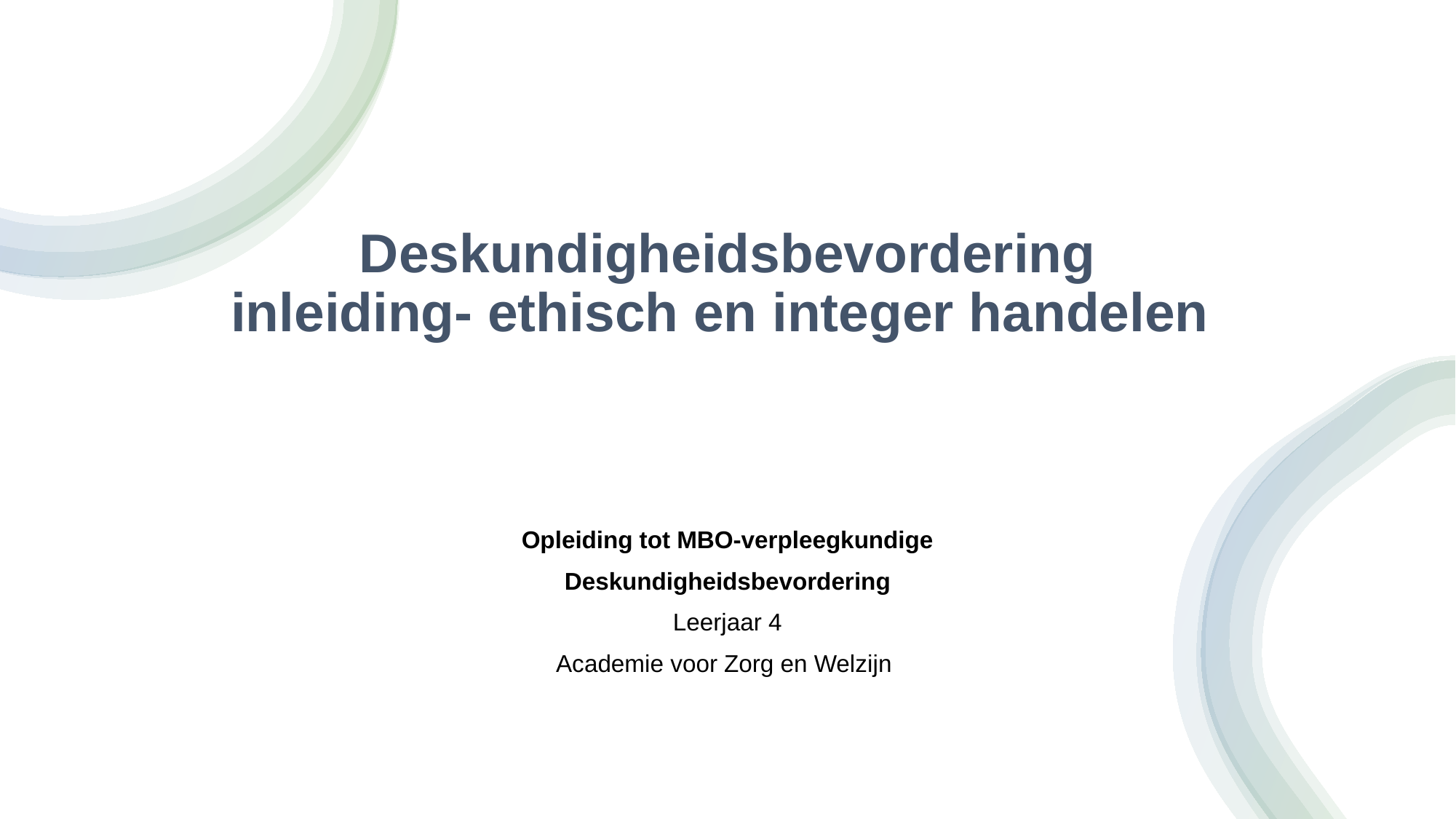

# Deskundigheidsbevordering inleiding- ethisch en integer handelen

Opleiding tot MBO-verpleegkundige
Deskundigheidsbevordering
Leerjaar 4
Academie voor Zorg en Welzijn